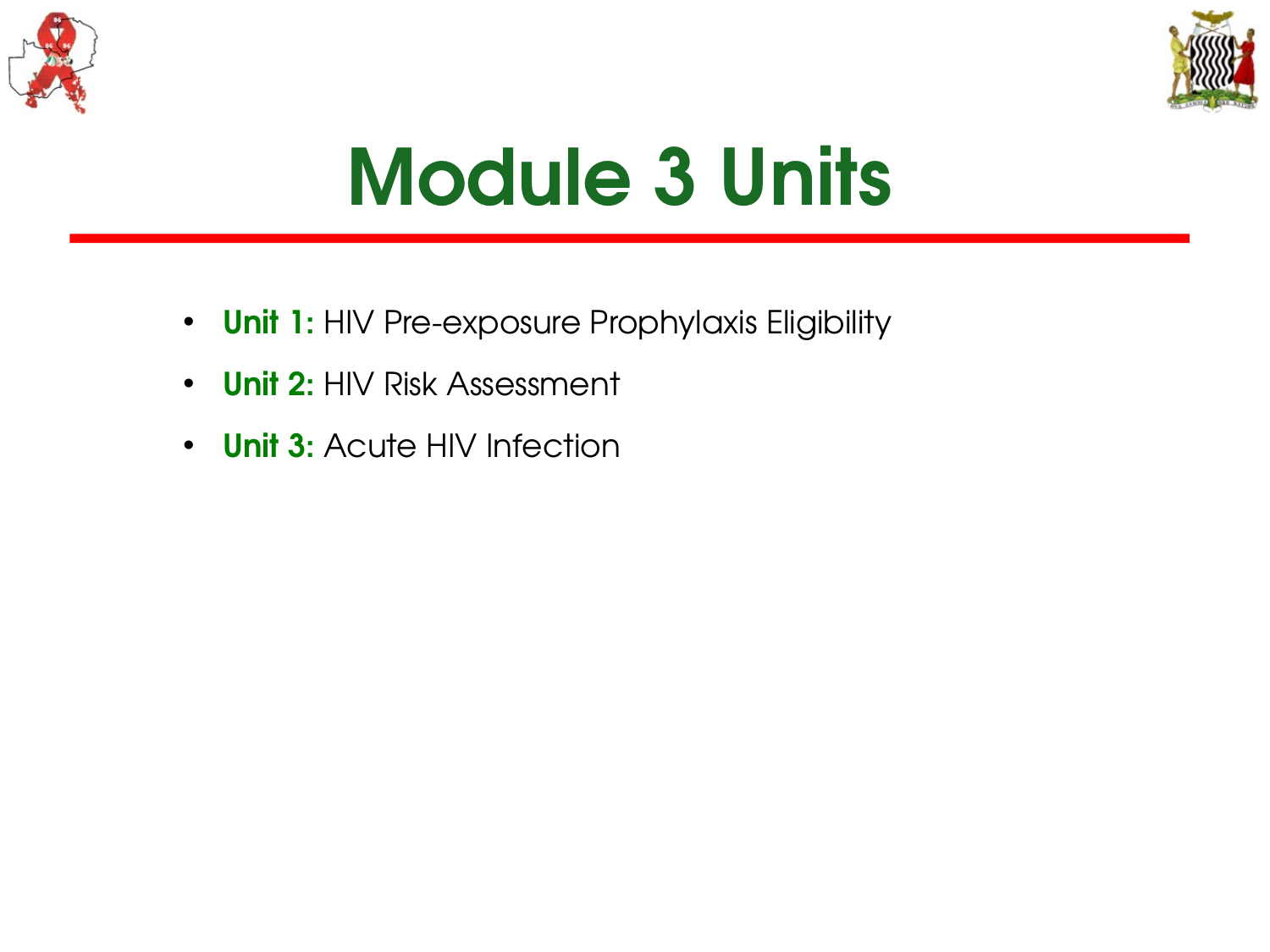

# Module 3 Units
Unit 1: HIV Pre-exposure Prophylaxis Eligibility
Unit 2: HIV Risk Assessment
Unit 3: Acute HIV Infection